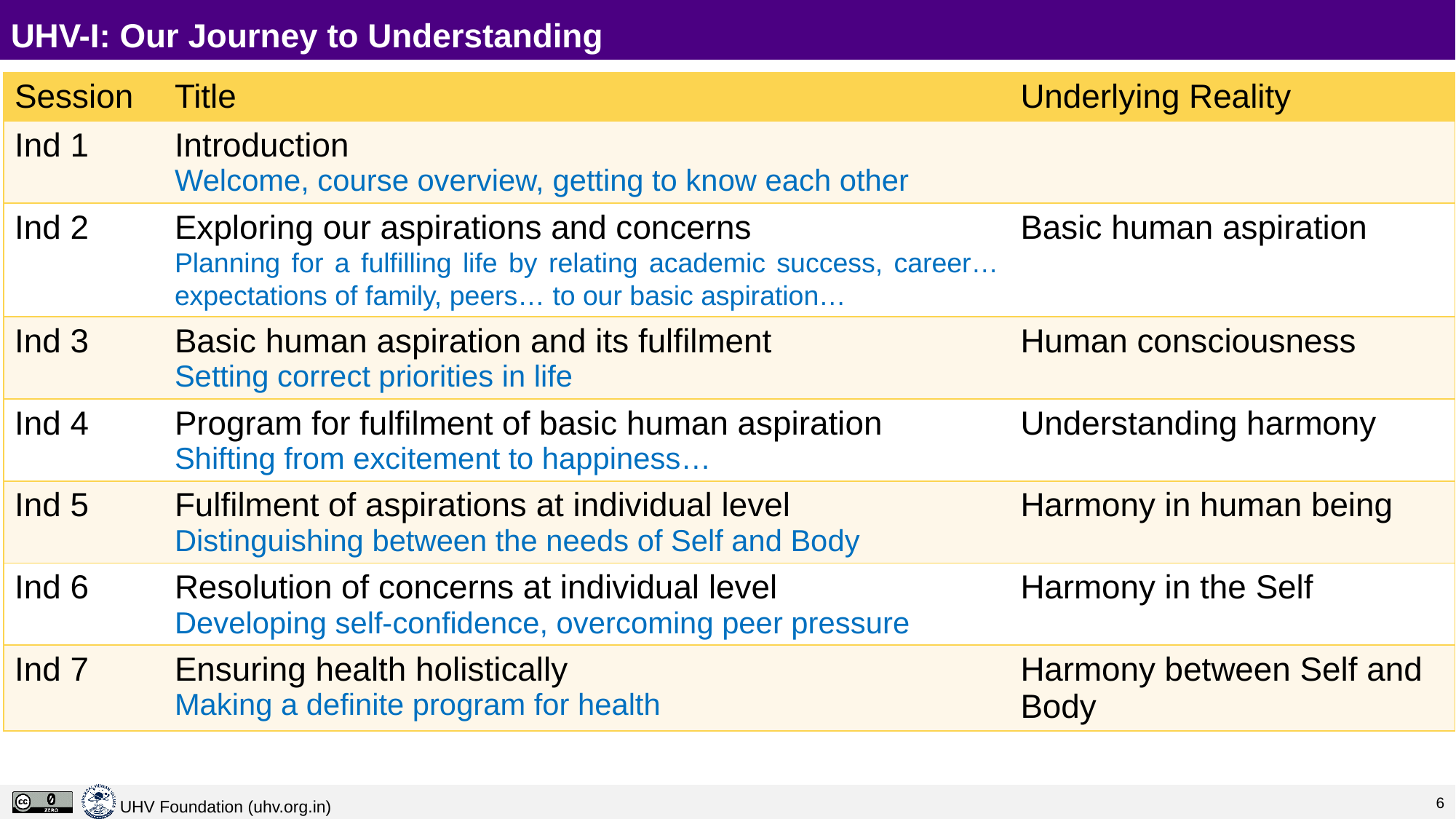

# UHV-I: Our Journey to Understanding

| Session | Title | Underlying Reality |
| --- | --- | --- |
| Ind 1 | Introduction Welcome, course overview, getting to know each other |  |
| Ind 2 | Exploring our aspirations and concerns Planning for a fulfilling life by relating academic success, career… expectations of family, peers… to our basic aspiration… | Basic human aspiration |
| Ind 3 | Basic human aspiration and its fulfilment Setting correct priorities in life | Human consciousness |
| Ind 4 | Program for fulfilment of basic human aspiration Shifting from excitement to happiness… | Understanding harmony |
| Ind 5 | Fulfilment of aspirations at individual level Distinguishing between the needs of Self and Body | Harmony in human being |
| Ind 6 | Resolution of concerns at individual level Developing self-confidence, overcoming peer pressure | Harmony in the Self |
| Ind 7 | Ensuring health holistically Making a definite program for health | Harmony between Self and Body |